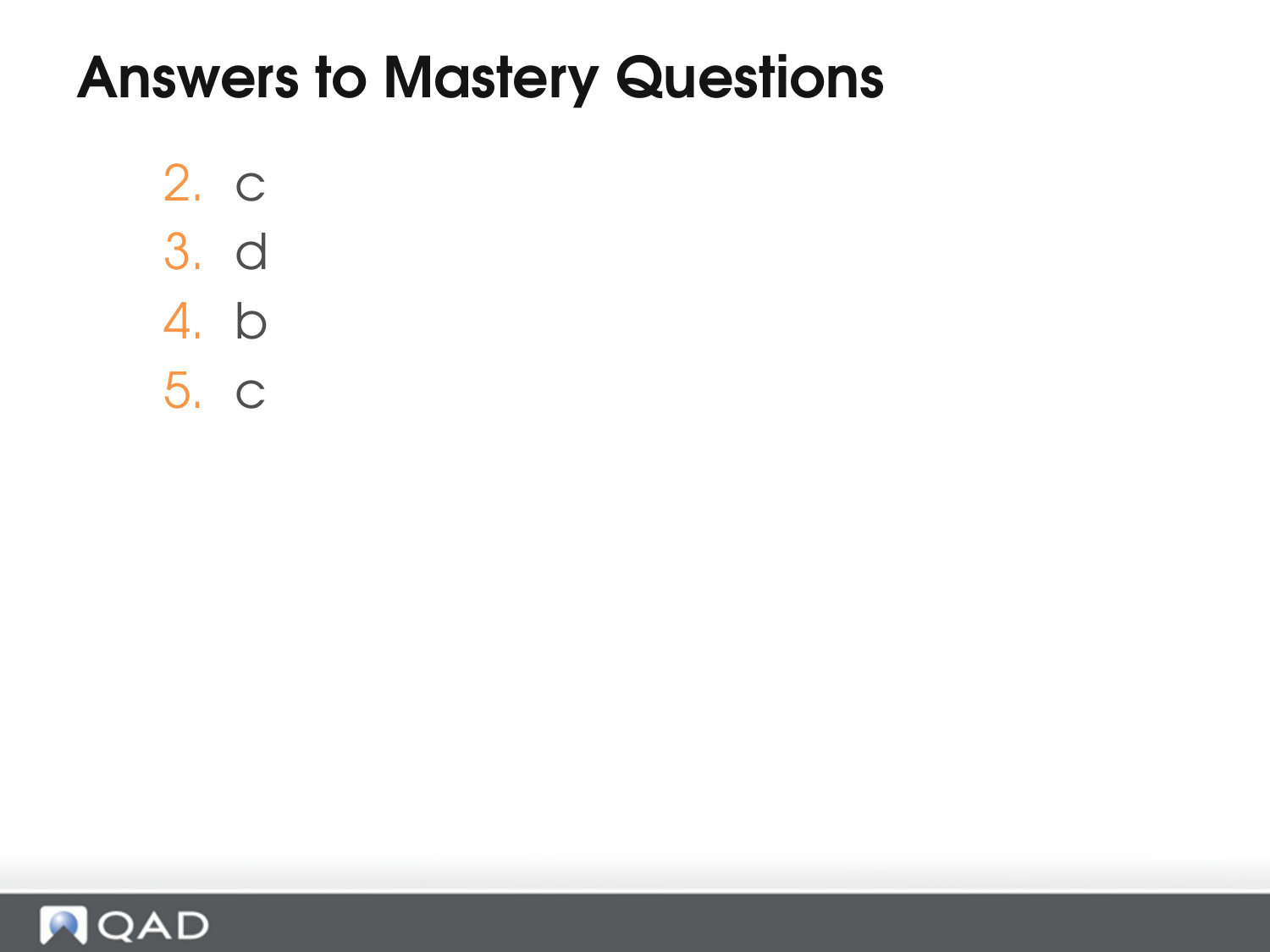

Answers to Mastery Questions
c
d
b
c